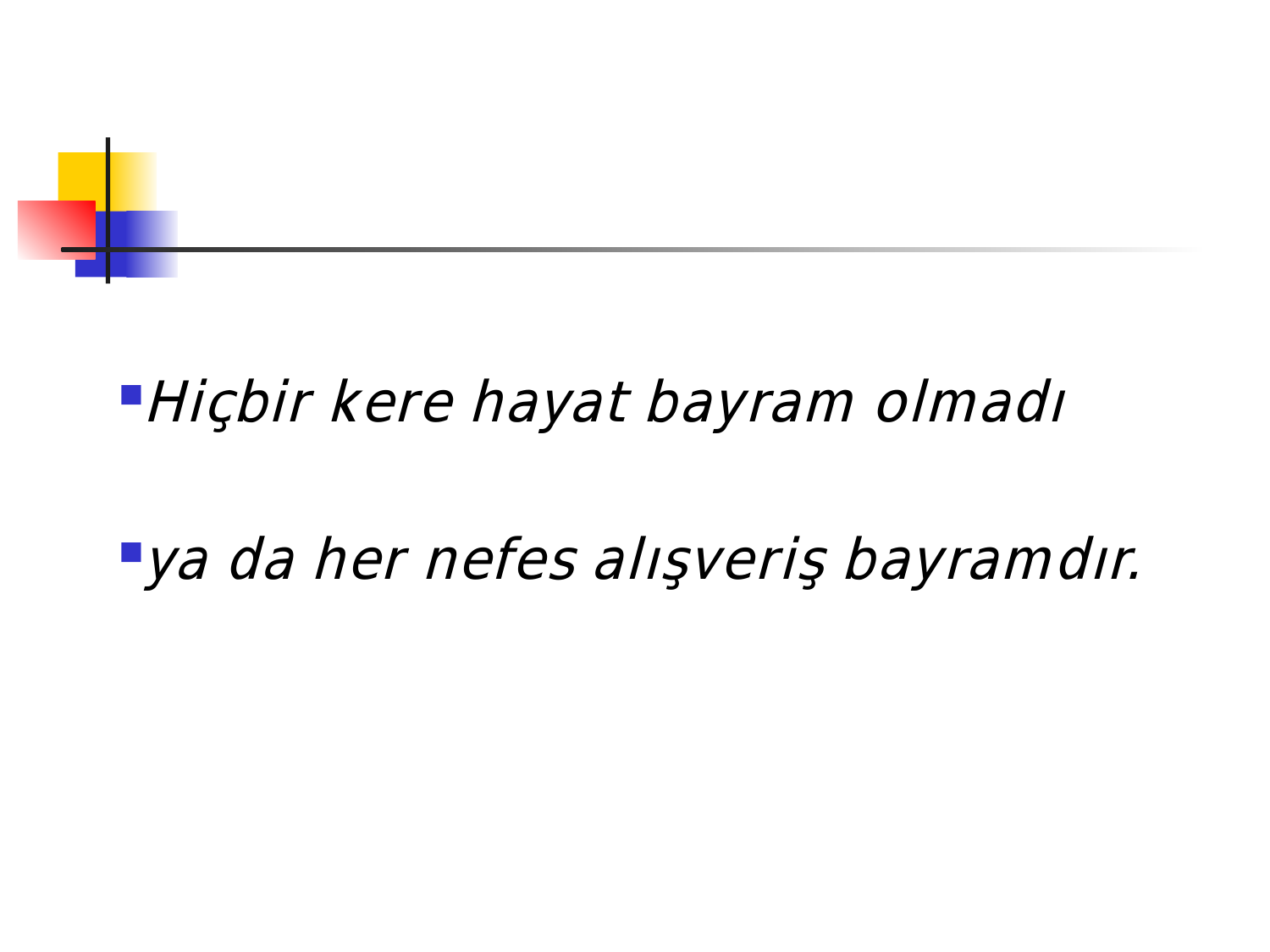

#

Hiçbir kere hayat bayram olmadı

ya da her nefes alışveriş bayramdır.